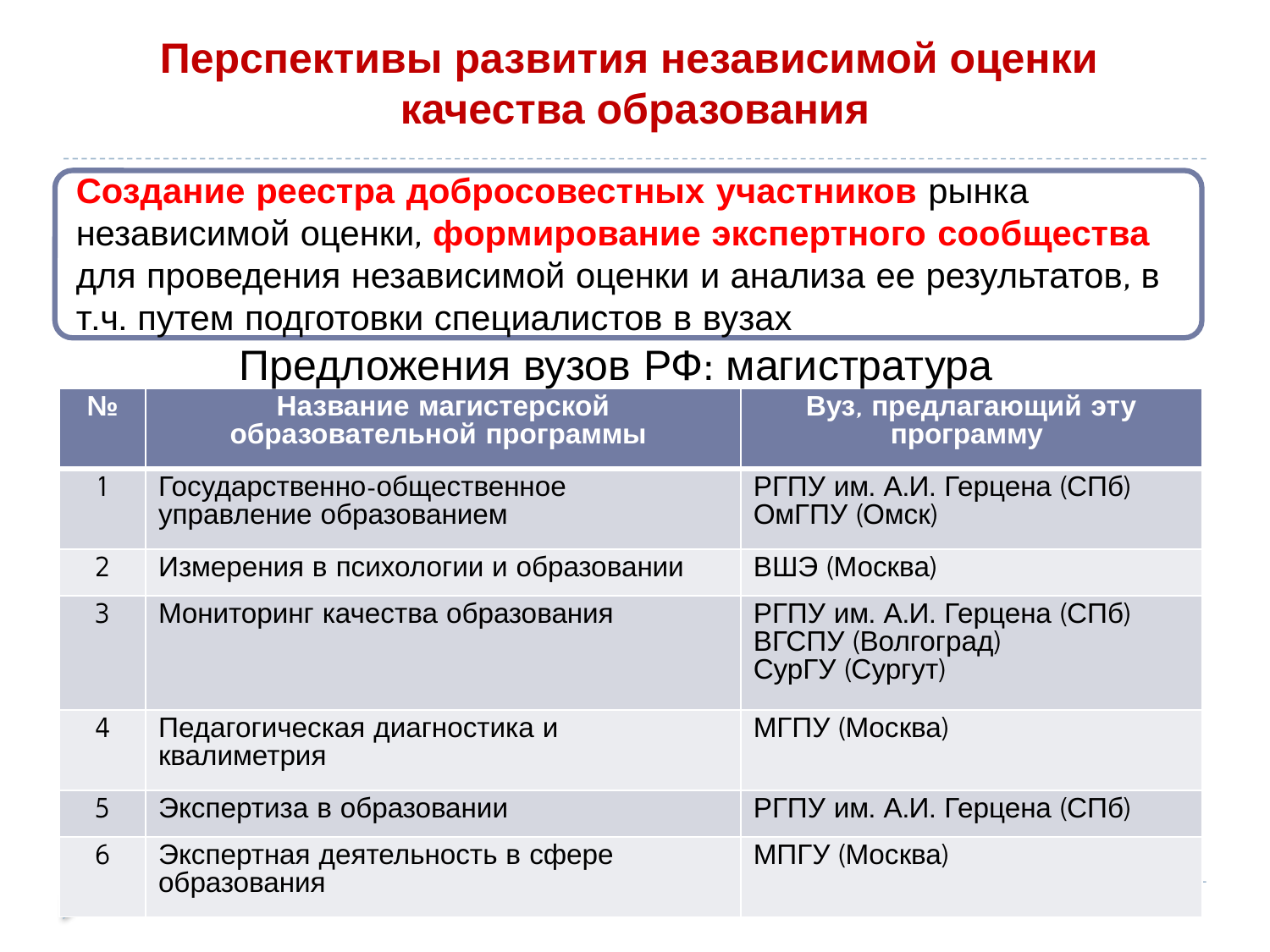

# Перспективы развития независимой оценки качества образования
Создание реестра добросовестных участников рынка независимой оценки, формирование экспертного сообщества для проведения независимой оценки и анализа ее результатов, в т.ч. путем подготовки специалистов в вузах

Предложения вузов РФ: магистратура
| № | Название магистерской образовательной программы | Вуз, предлагающий эту программу |
| --- | --- | --- |
| 1 | Государственно-общественное управление образованием | РГПУ им. А.И. Герцена (СПб) ОмГПУ (Омск) |
| 2 | Измерения в психологии и образовании | ВШЭ (Москва) |
| 3 | Мониторинг качества образования | РГПУ им. А.И. Герцена (СПб) ВГСПУ (Волгоград) СурГУ (Сургут) |
| 4 | Педагогическая диагностика и квалиметрия | МГПУ (Москва) |
| 5 | Экспертиза в образовании | РГПУ им. А.И. Герцена (СПб) |
| 6 | Экспертная деятельность в сфере образования | МПГУ (Москва) |
17